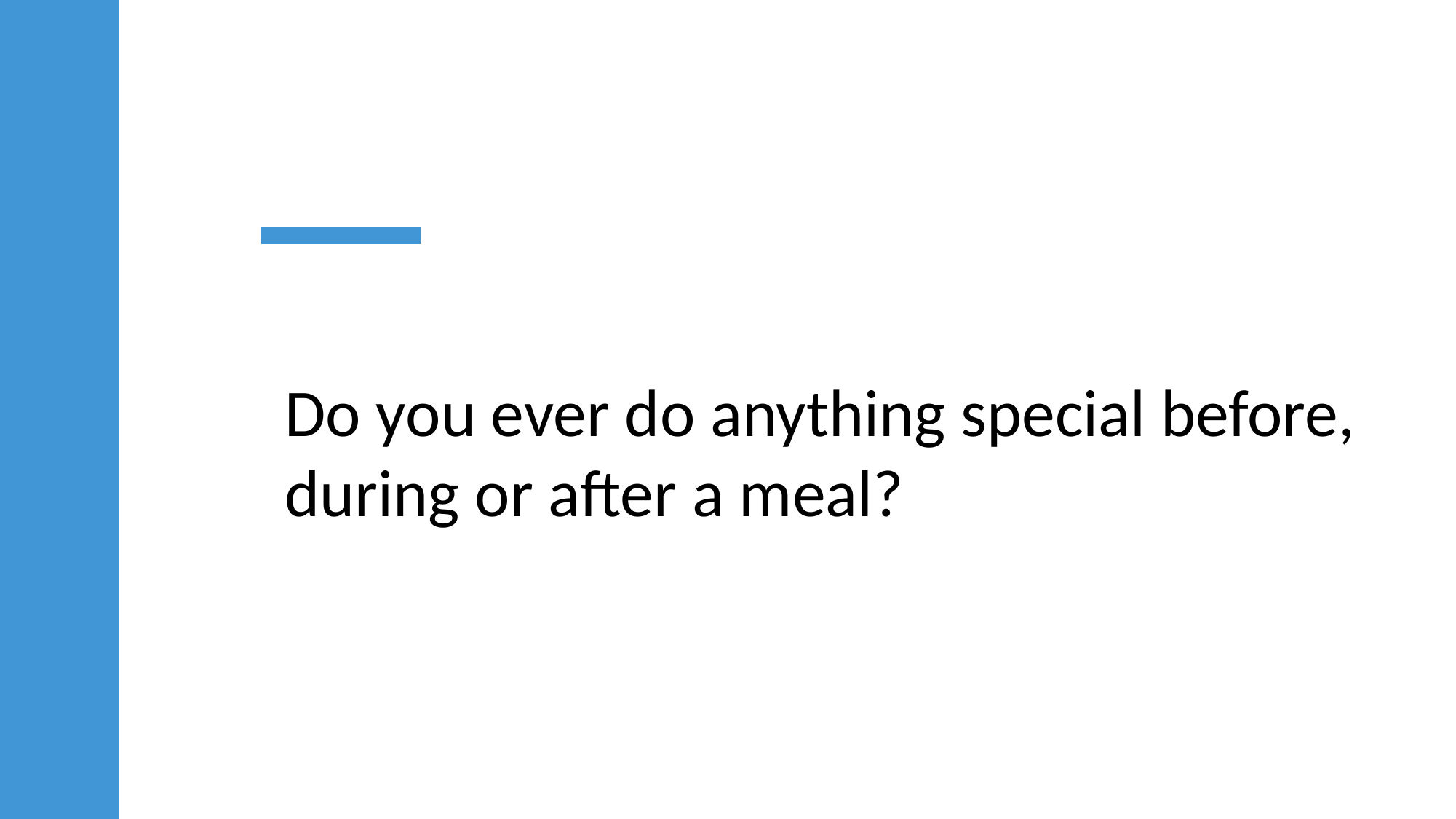

Do you ever do anything special before, during or after a meal?